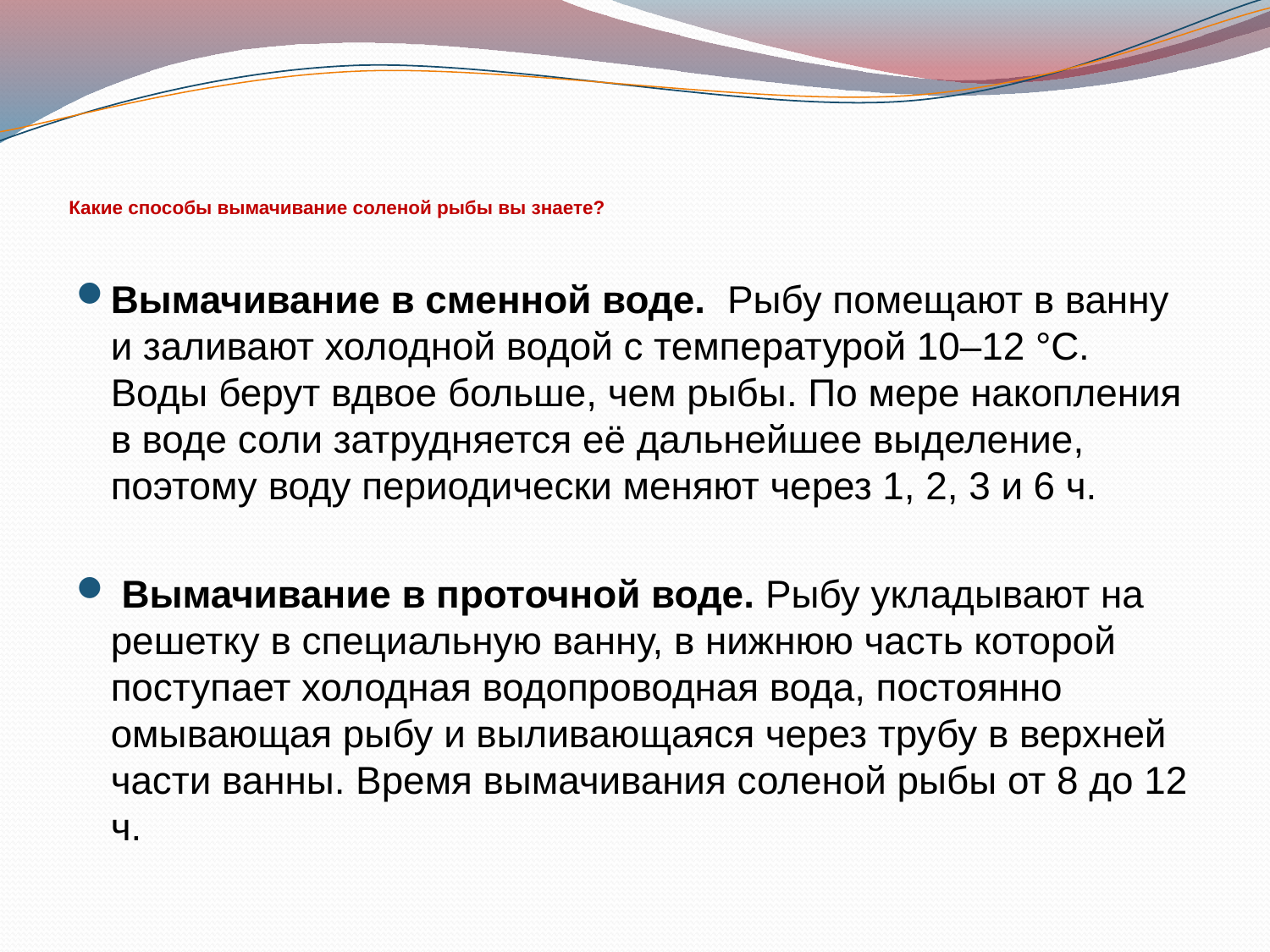

# Какие способы вымачивание соленой рыбы вы знаете?
Вымачивание в сменной воде.  Рыбу помещают в ванну и заливают холодной водой с температурой 10–12 °С. Воды берут вдвое больше, чем рыбы. По мере накопления в воде соли затрудняется её дальнейшее выделение, поэтому воду периодически меняют через 1, 2, 3 и 6 ч.

 Вымачивание в проточной воде. Рыбу укладывают на решетку в специальную ванну, в нижнюю часть которой поступает холодная водопроводная вода, постоянно омывающая рыбу и выливающаяся через трубу в верхней части ванны. Время вымачивания соленой рыбы от 8 до 12 ч.